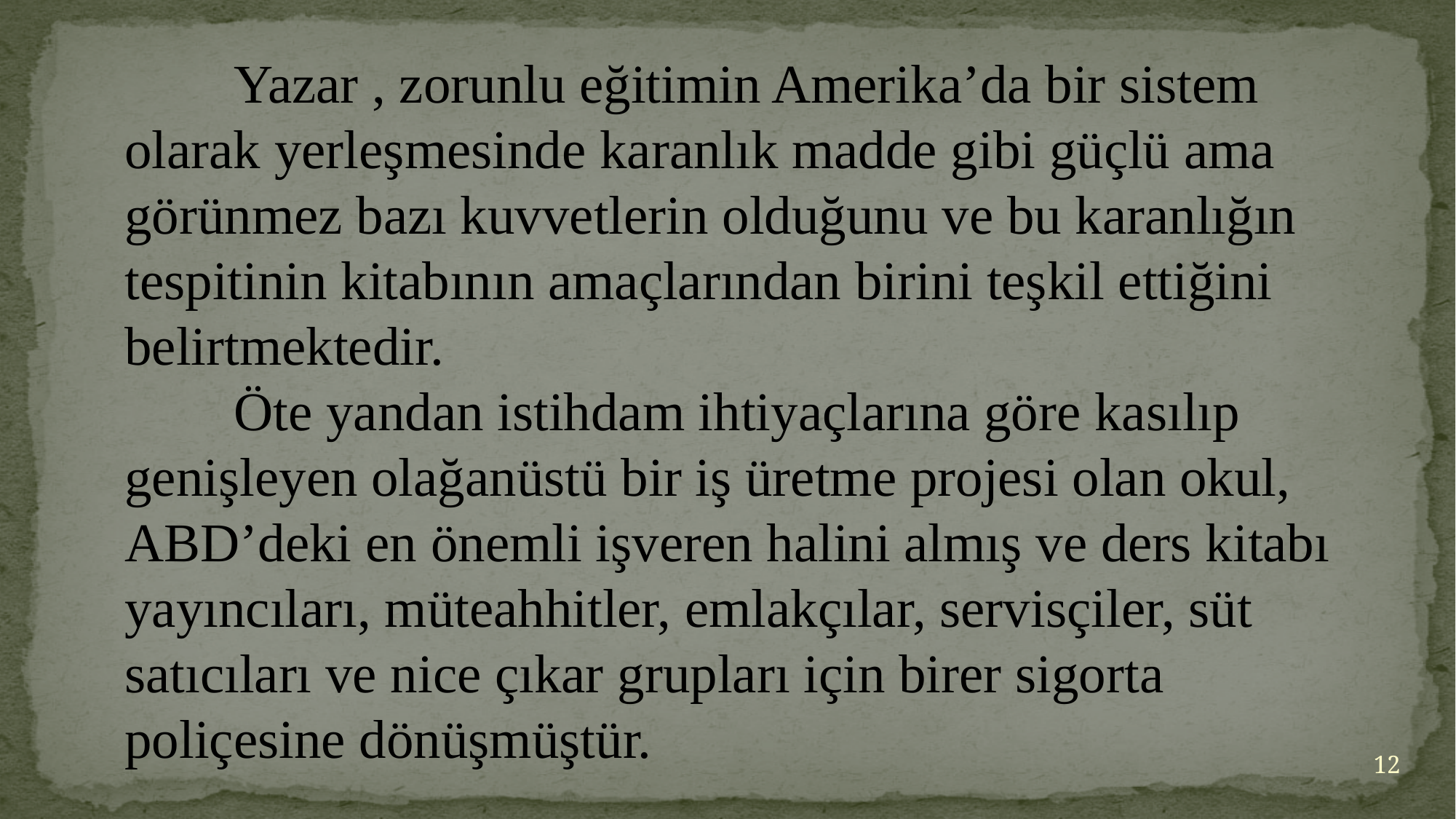

Yazar , zorunlu eğitimin Amerika’da bir sistem olarak yerleşmesinde karanlık madde gibi güçlü ama görünmez bazı kuvvetlerin olduğunu ve bu karanlığın tespitinin kitabının amaçlarından birini teşkil ettiğini belirtmektedir.
	Öte yandan istihdam ihtiyaçlarına göre kasılıp genişleyen olağanüstü bir iş üretme projesi olan okul, ABD’deki en önemli işveren halini almış ve ders kitabı yayıncıları, müteahhitler, emlakçılar, servisçiler, süt satıcıları ve nice çıkar grupları için birer sigorta poliçesine dönüşmüştür.
12